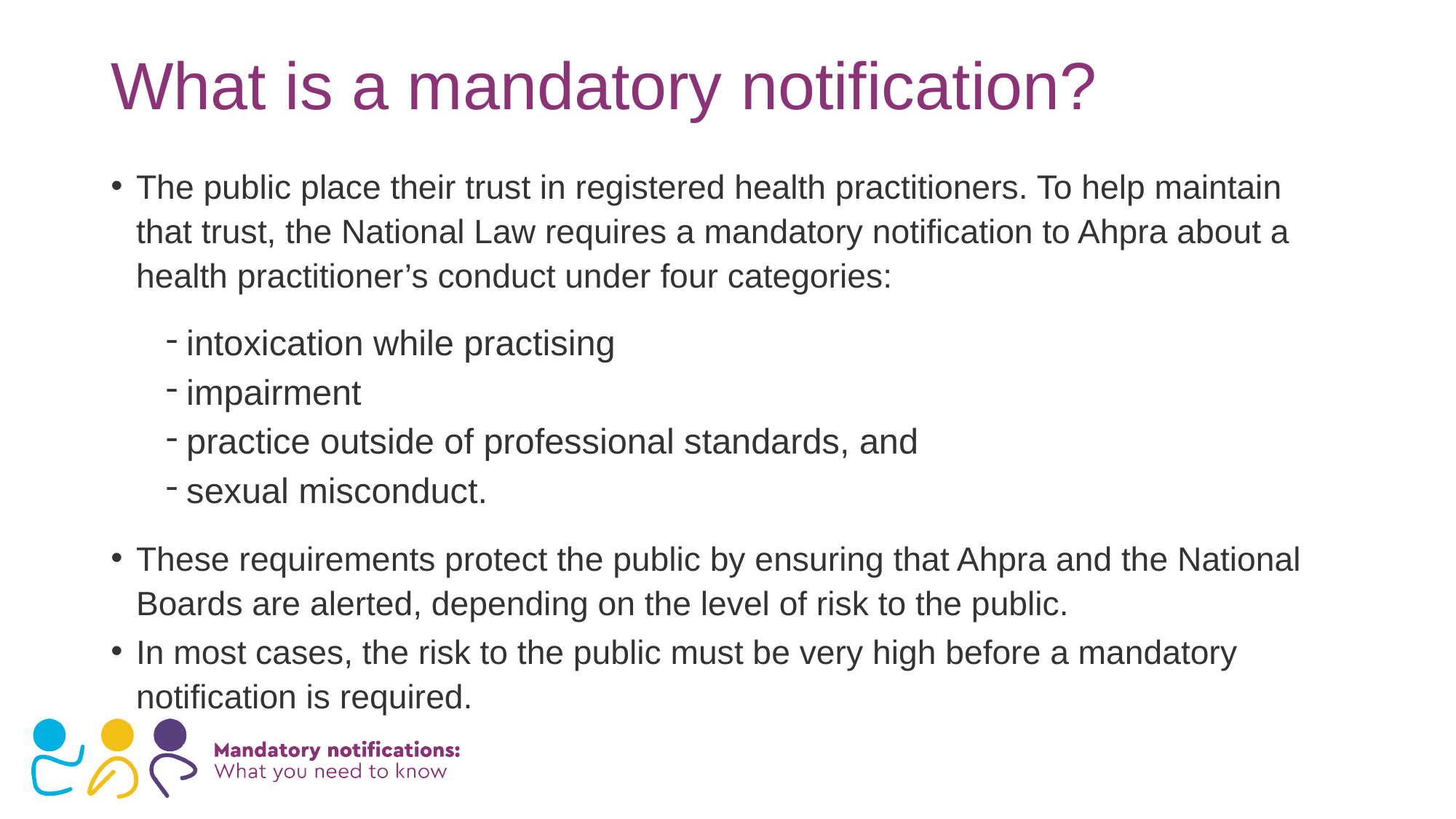

# What is a mandatory notification?
The public place their trust in registered health practitioners. To help maintain that trust, the National Law requires a mandatory notification to Ahpra about a health practitioner’s conduct under four categories:

intoxication while practising
impairment
practice outside of professional standards, and
sexual misconduct.

These requirements protect the public by ensuring that Ahpra and the National Boards are alerted, depending on the level of risk to the public.
In most cases, the risk to the public must be very high before a mandatory notification is required.